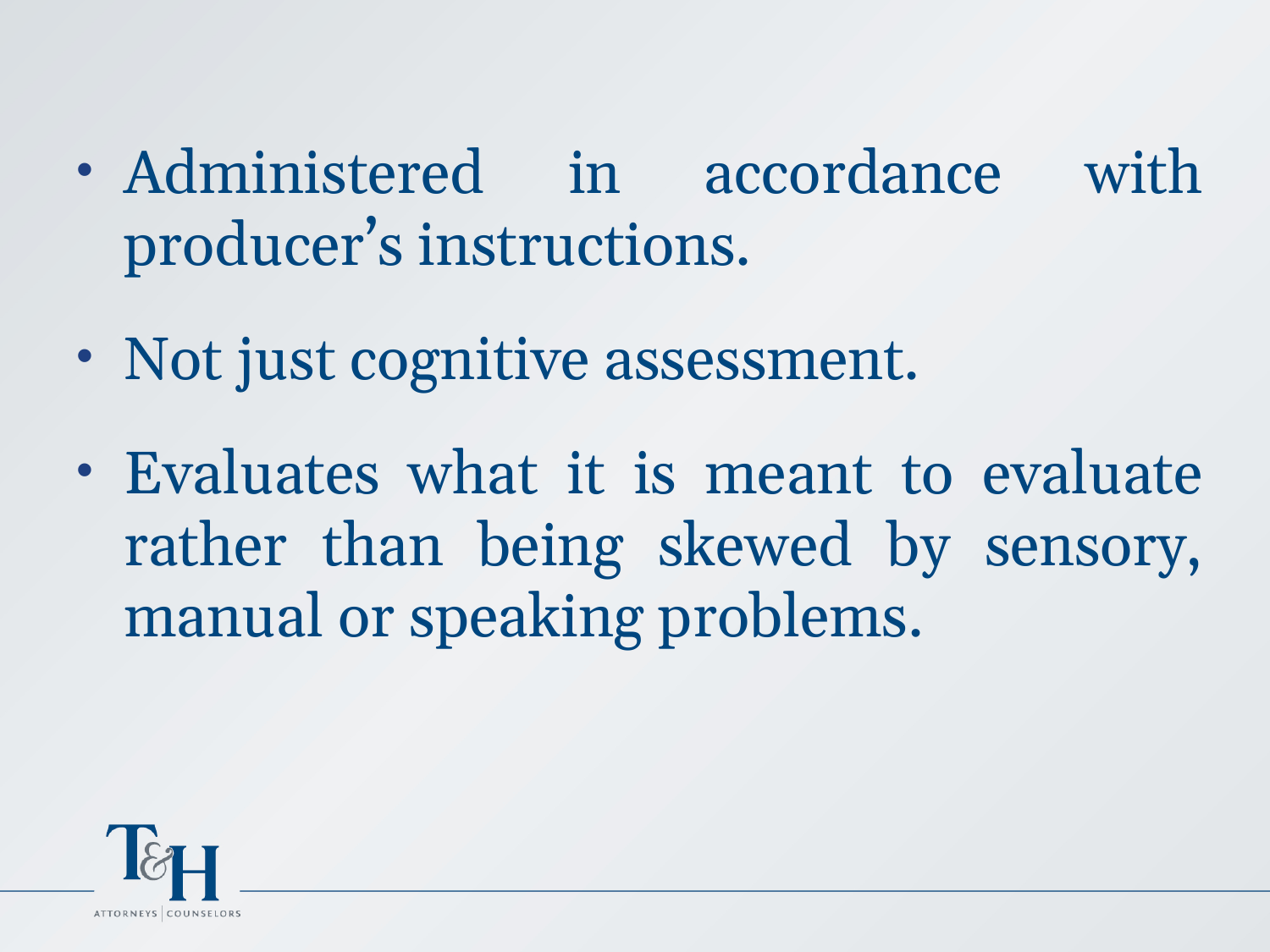

Administered in accordance with producer’s instructions.

Not just cognitive assessment.

Evaluates what it is meant to evaluate rather than being skewed by sensory, manual or speaking problems.